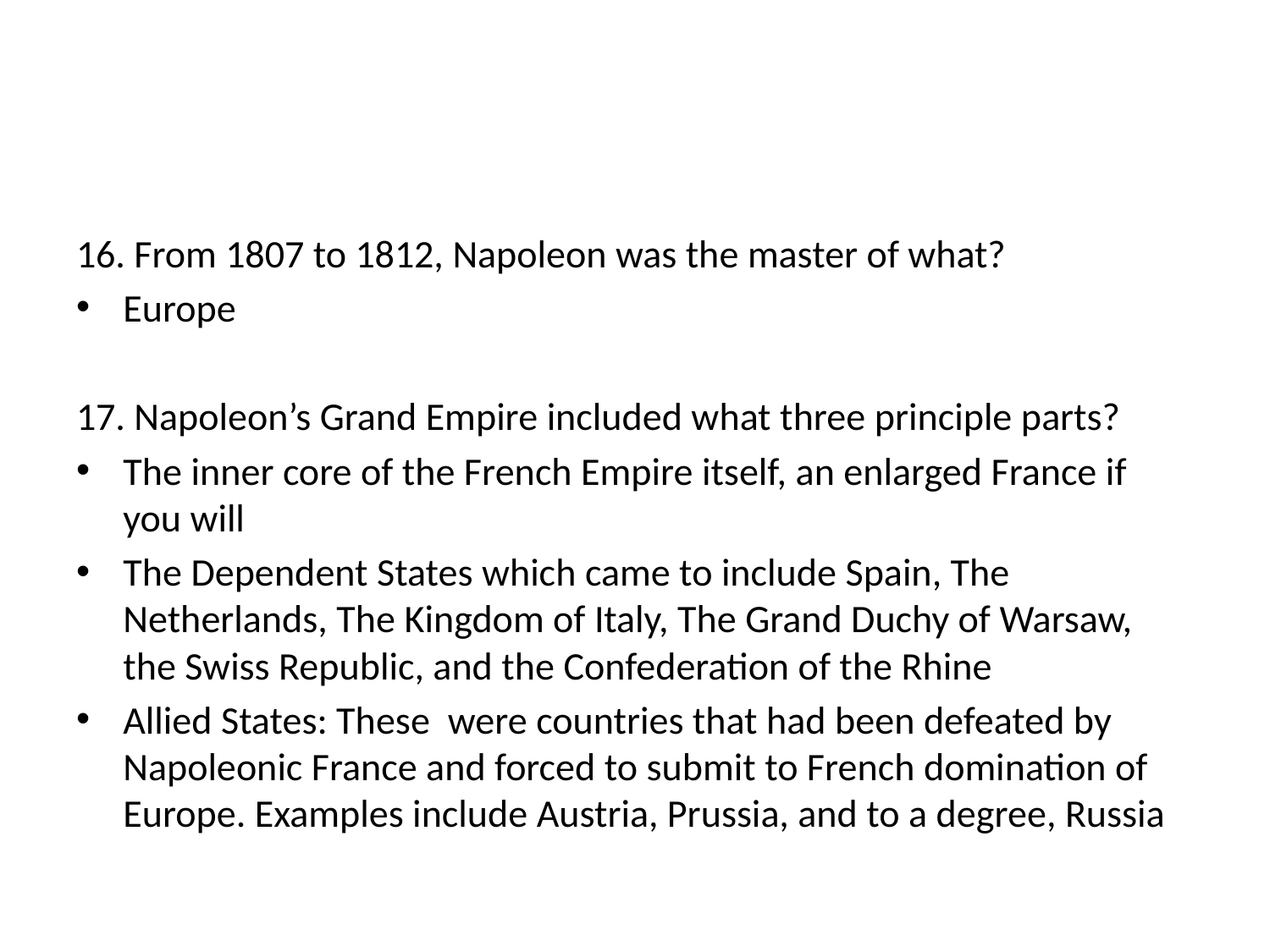

#
16. From 1807 to 1812, Napoleon was the master of what?
Europe

17. Napoleon’s Grand Empire included what three principle parts?
The inner core of the French Empire itself, an enlarged France if you will
The Dependent States which came to include Spain, The Netherlands, The Kingdom of Italy, The Grand Duchy of Warsaw, the Swiss Republic, and the Confederation of the Rhine
Allied States: These  were countries that had been defeated by Napoleonic France and forced to submit to French domination of Europe. Examples include Austria, Prussia, and to a degree, Russia